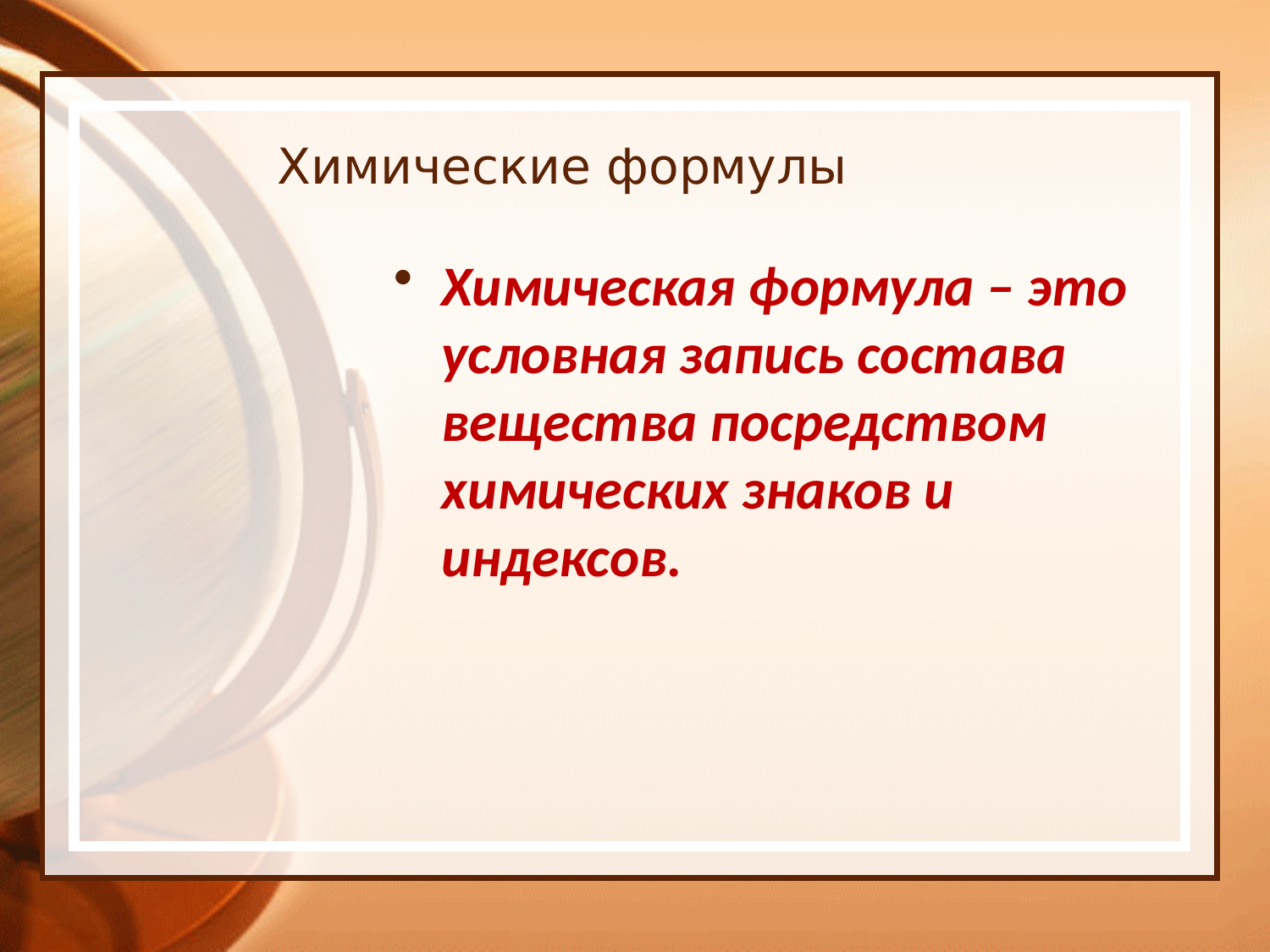

# Химические формулы
Химическая формула – это условная запись состава вещества посредством химических знаков и индексов.